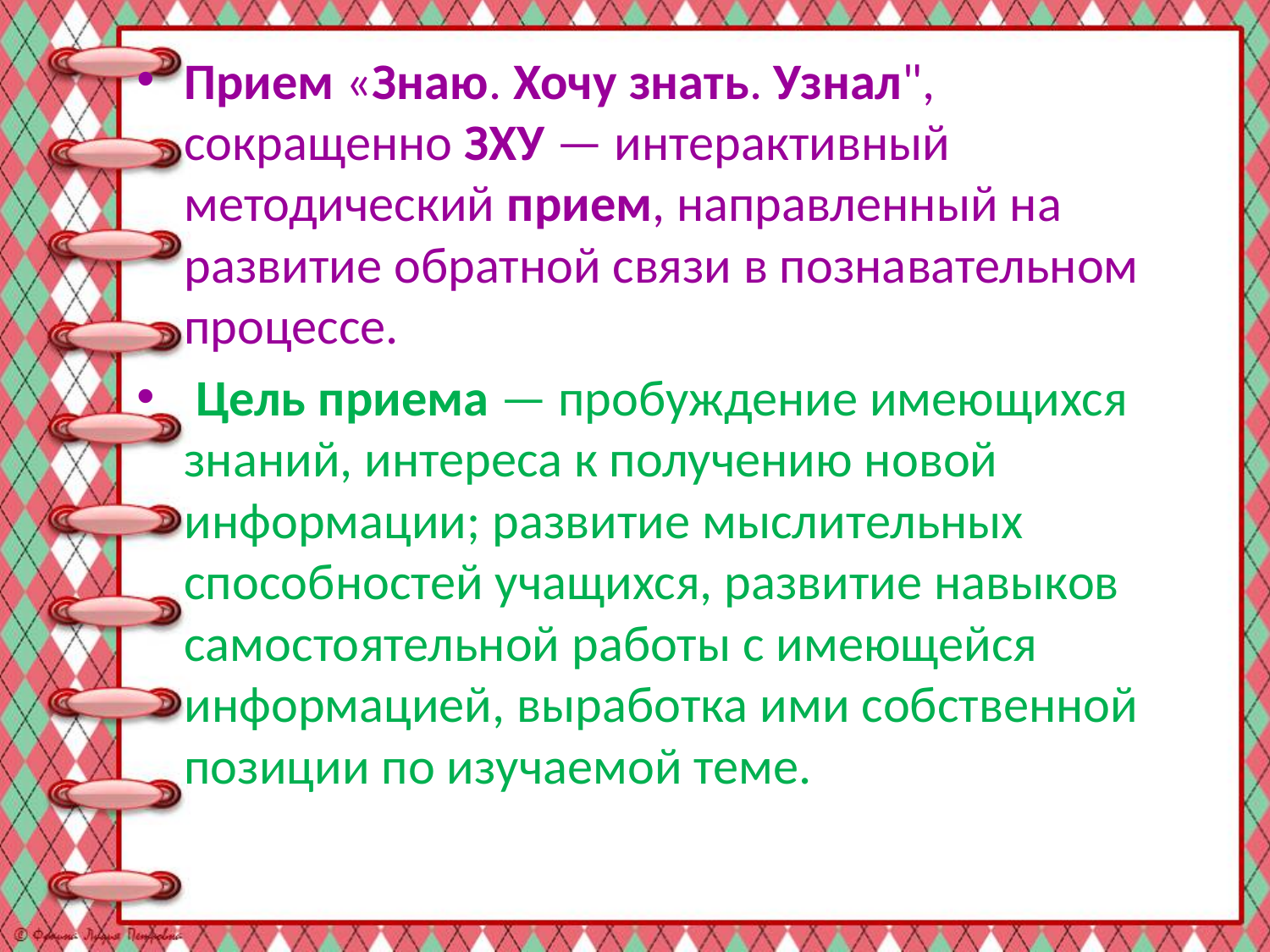

#
Прием «Знаю. Хочу знать. Узнал", сокращенно ЗХУ — интерактивный методический прием, направленный на развитие обратной связи в познавательном процессе.
 Цель приема — пробуждение имеющихся знаний, интереса к получению новой информации; развитие мыслительных способностей учащихся, развитие навыков самостоятельной работы с имеющейся информацией, выработка ими собственной позиции по изучаемой теме.